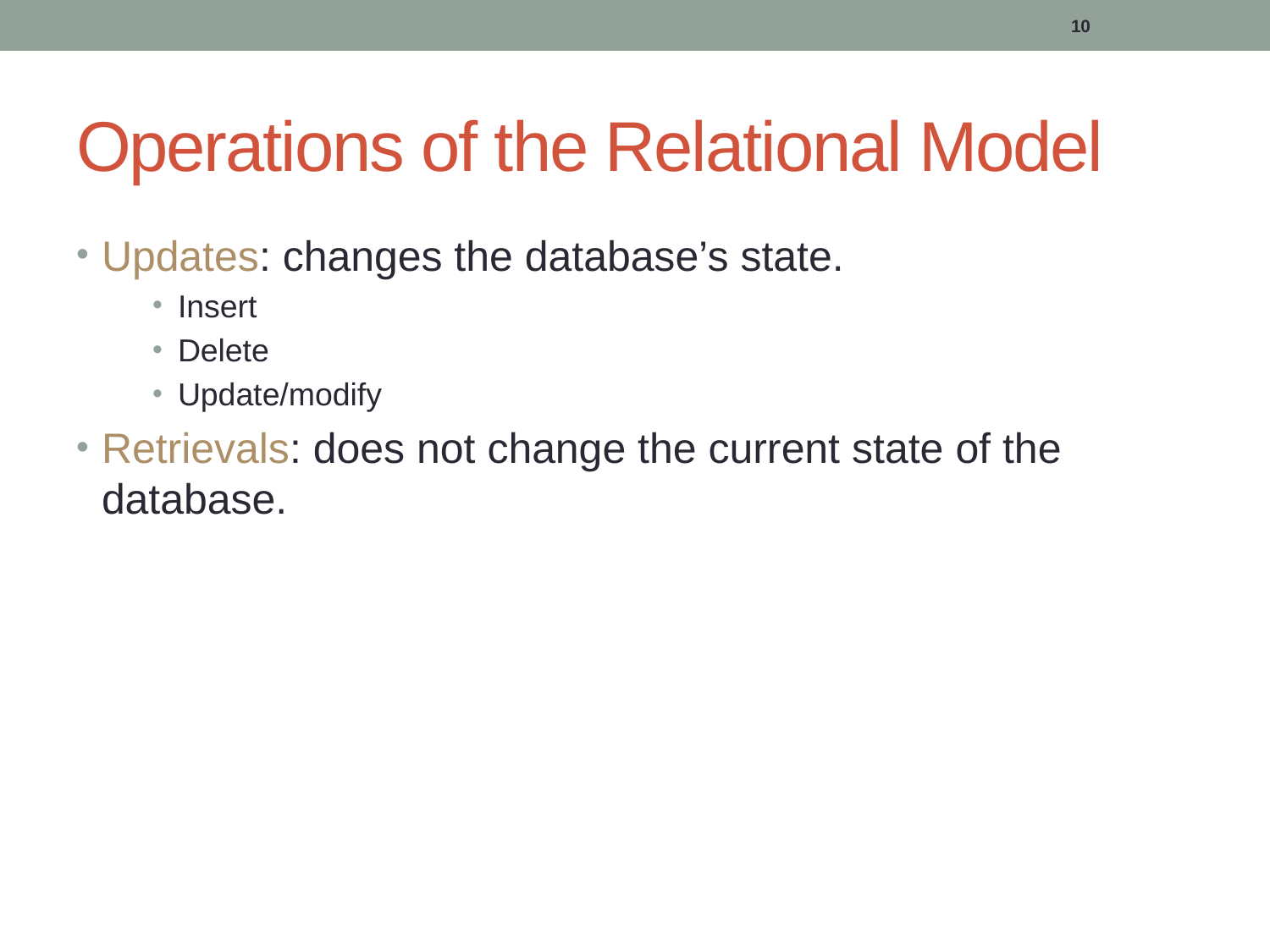

10
# Operations of the Relational Model
Updates: changes the database’s state.
Insert
Delete
Update/modify
Retrievals: does not change the current state of the database.